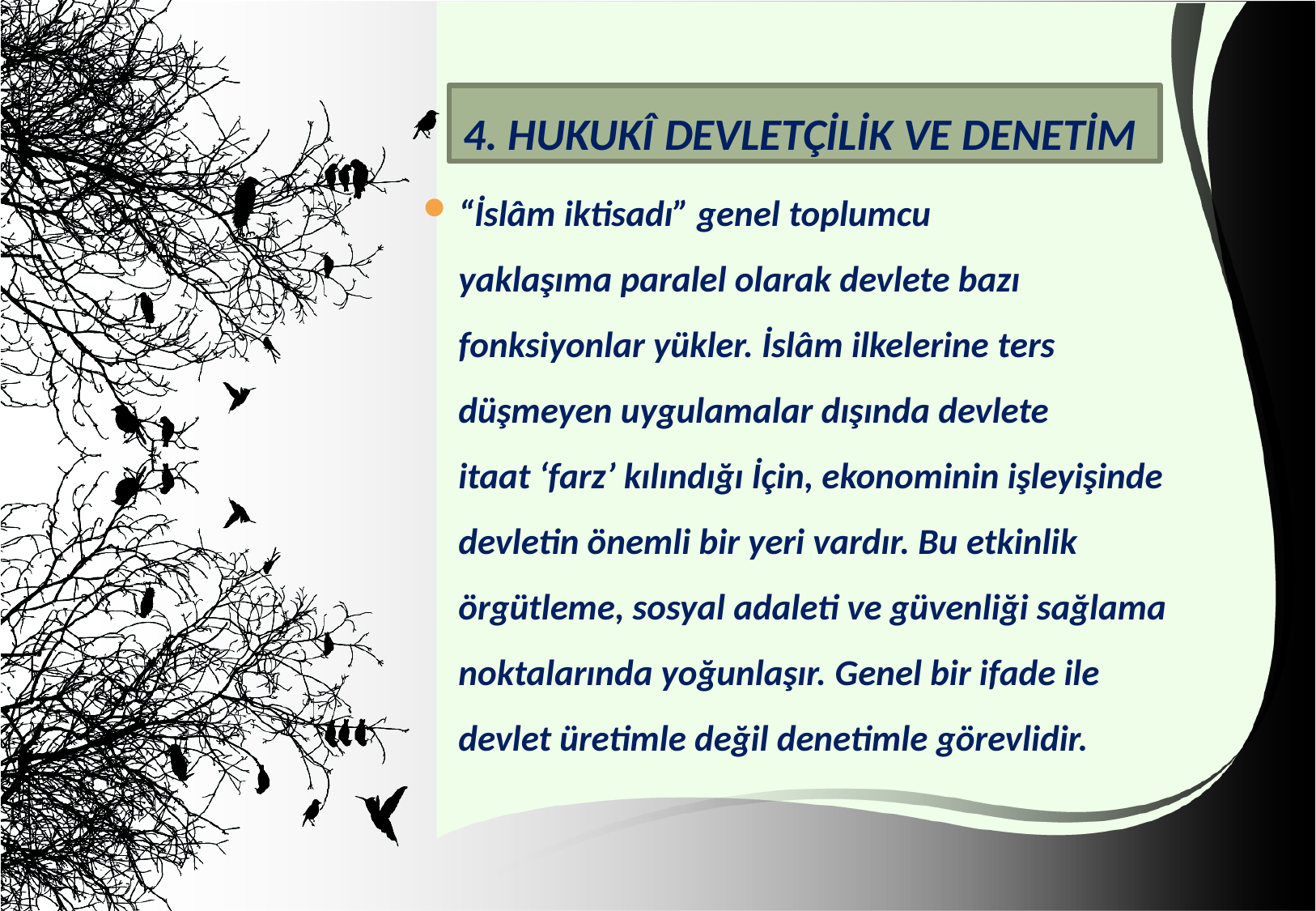

4. HUKUKÎ DEVLETÇİLİK VE DENETİM
“İslâm iktisadı” genel toplumcu yaklaşıma paralel olarak devlete bazı fonksiyonlar yükler. İslâm ilkelerine ters düşmeyen uygulamalar dışında devlete itaat ‘farz’ kılındığı İçin, ekonominin işleyişinde devletin önemli bir yeri vardır. Bu etkinlik örgütleme, sosyal adaleti ve güvenliği sağlama noktalarında yoğunlaşır. Genel bir ifade ile devlet üretimle değil denetimle görevlidir.